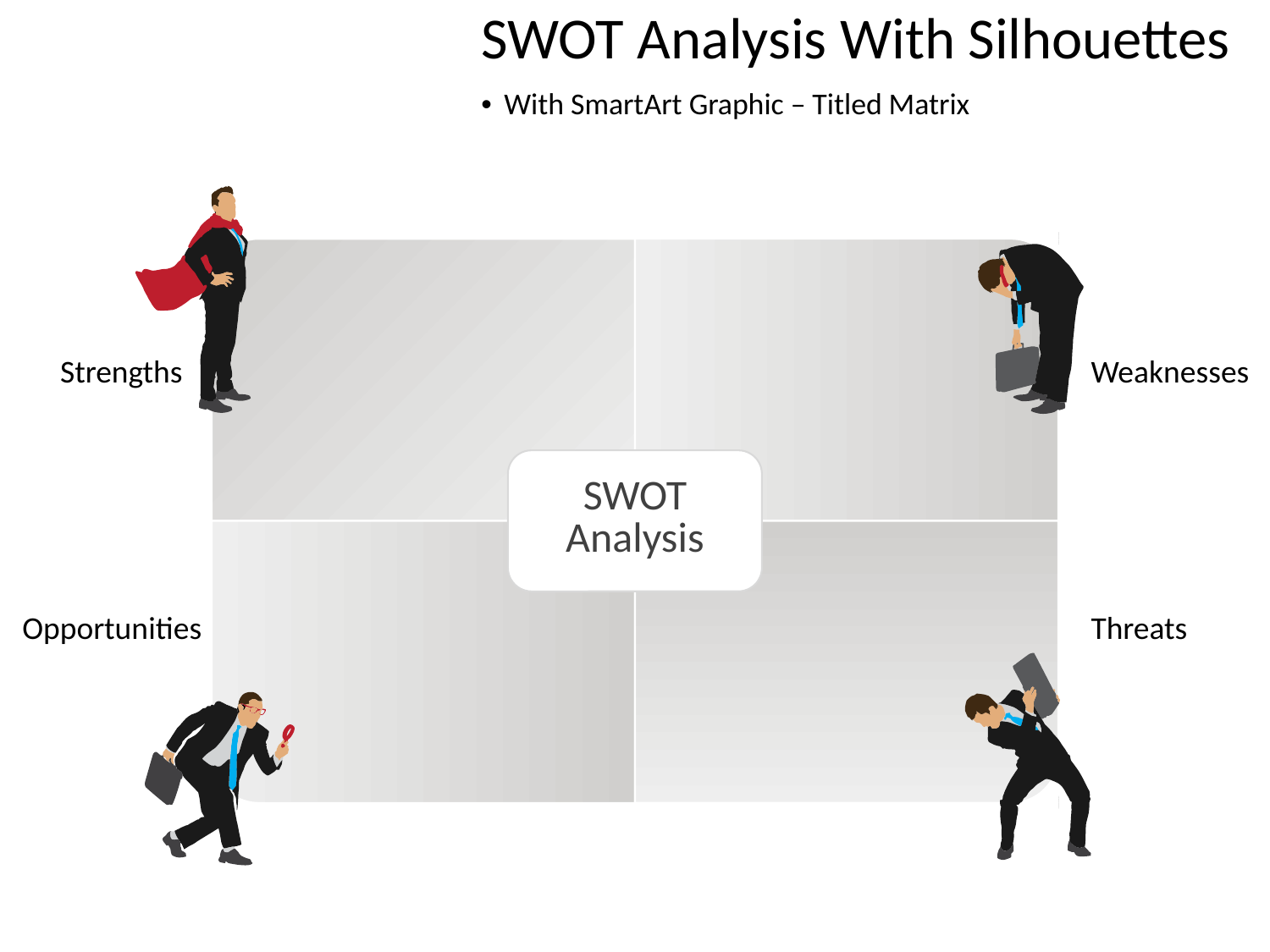

SWOT Analysis With Silhouettes
With SmartArt Graphic – Titled Matrix

SWOT Analysis

Strengths
Weaknesses
Opportunities
Threats